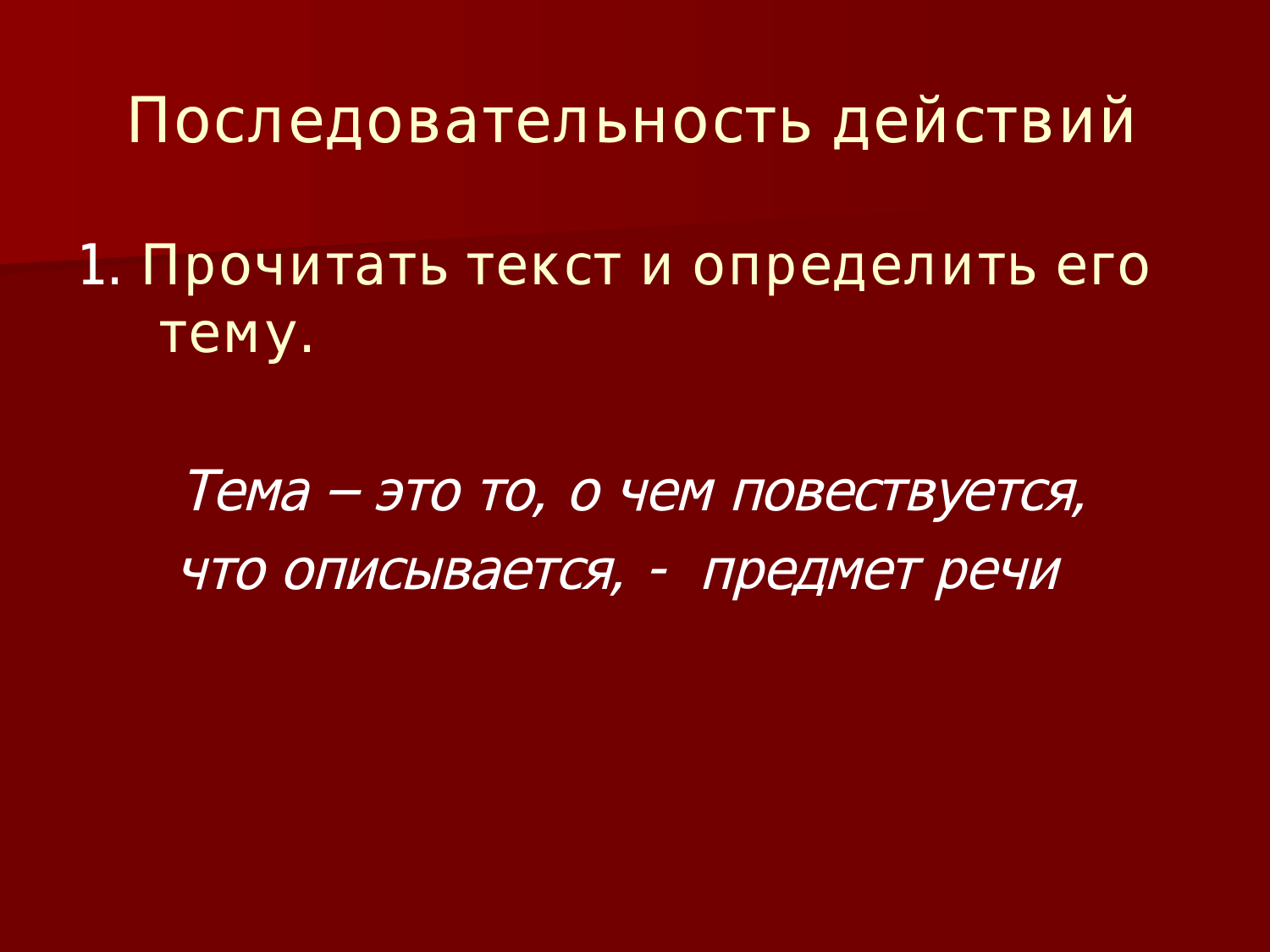

# Последовательность действий
1. Прочитать текст и определить его   тему.

 Тема – это то, о чем повествуется,
что описывается, -  предмет речи